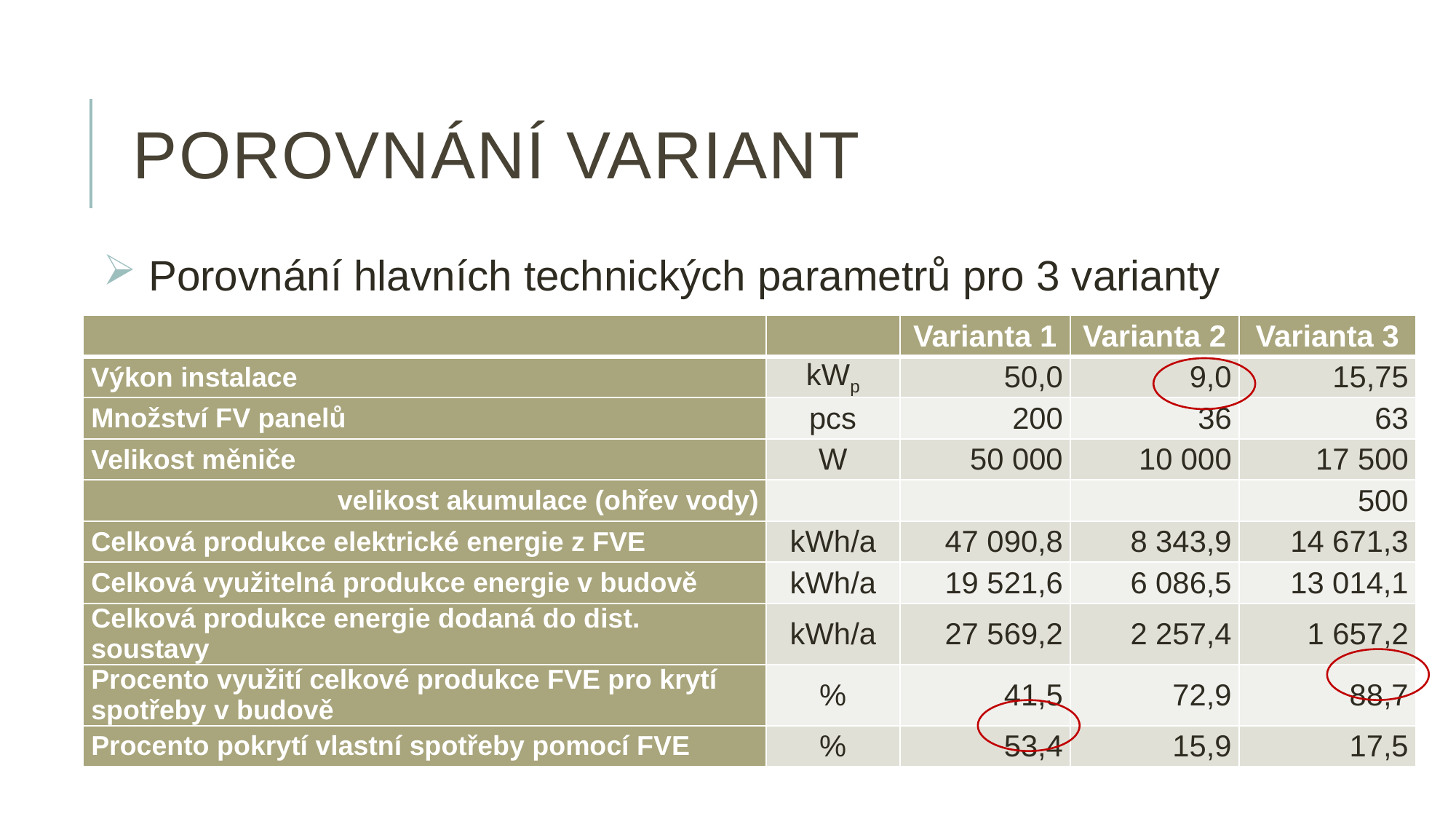

# Porovnání variant
 Porovnání hlavních technických parametrů pro 3 varianty
|  |  | Varianta 1 | Varianta 2 | Varianta 3 |
| --- | --- | --- | --- | --- |
| Výkon instalace | kWp | 50,0 | 9,0 | 15,75 |
| Množství FV panelů | pcs | 200 | 36 | 63 |
| Velikost měniče | W | 50 000 | 10 000 | 17 500 |
| velikost akumulace (ohřev vody) |  |  |  | 500 |
| Celková produkce elektrické energie z FVE | kWh/a | 47 090,8 | 8 343,9 | 14 671,3 |
| Celková využitelná produkce energie v budově | kWh/a | 19 521,6 | 6 086,5 | 13 014,1 |
| Celková produkce energie dodaná do dist. soustavy | kWh/a | 27 569,2 | 2 257,4 | 1 657,2 |
| Procento využití celkové produkce FVE pro krytí spotřeby v budově | % | 41,5 | 72,9 | 88,7 |
| Procento pokrytí vlastní spotřeby pomocí FVE | % | 53,4 | 15,9 | 17,5 |